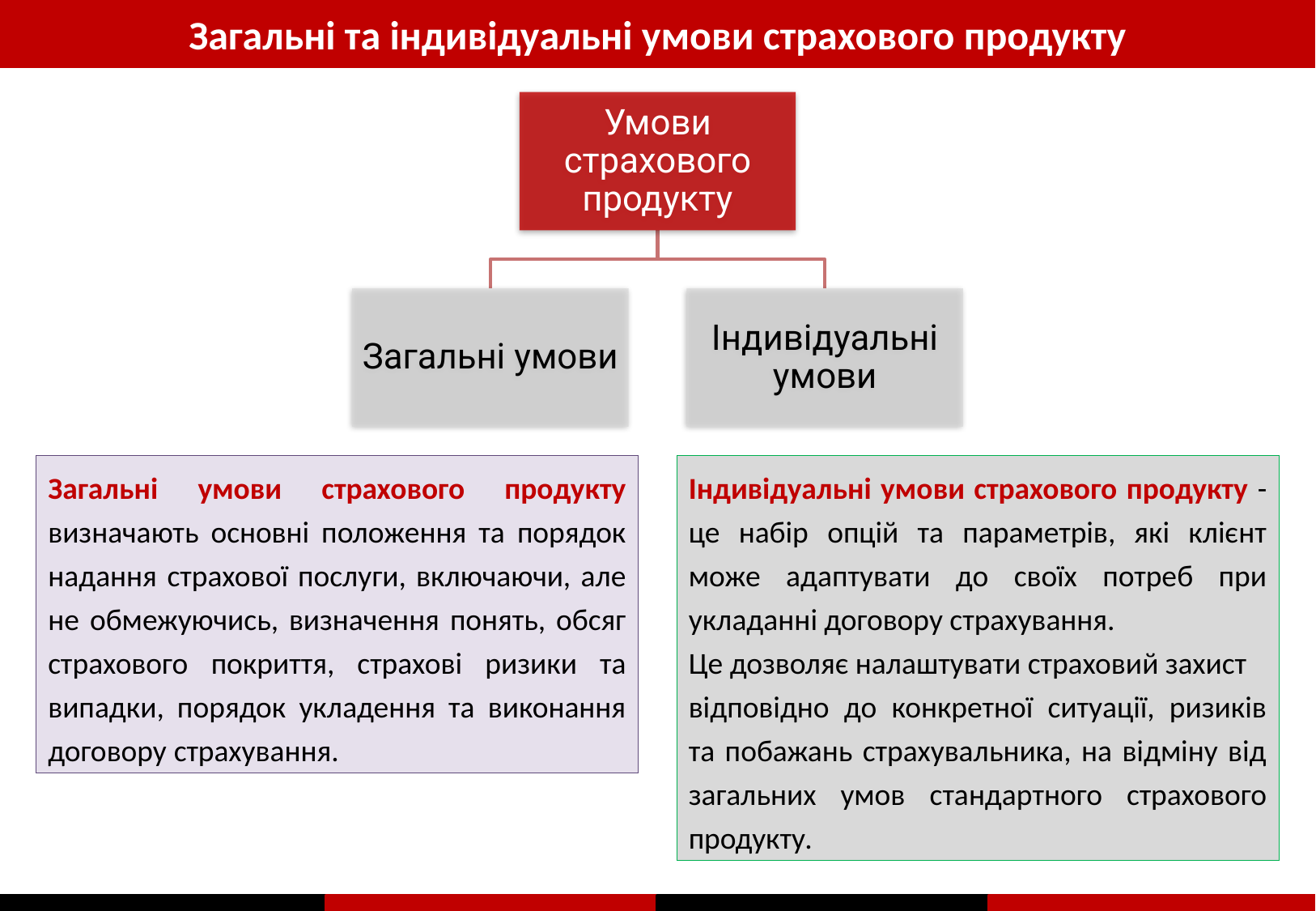

Загальні та індивідуальні умови страхового продукту
Умови страхового продукту
Загальні умови
Індивідуальні умови
Загальні умови страхового продукту визначають основні положення та порядок надання страхової послуги, включаючи, але не обмежуючись, визначення понять, обсяг страхового покриття, страхові ризики та випадки, порядок укладення та виконання договору страхування.
Індивідуальні умови страхового продукту - це набір опцій та параметрів, які клієнт може адаптувати до своїх потреб при укладанні договору страхування.
Це дозволяє налаштувати страховий захист
відповідно до конкретної ситуації, ризиків та побажань страхувальника, на відміну від загальних умов стандартного страхового продукту.